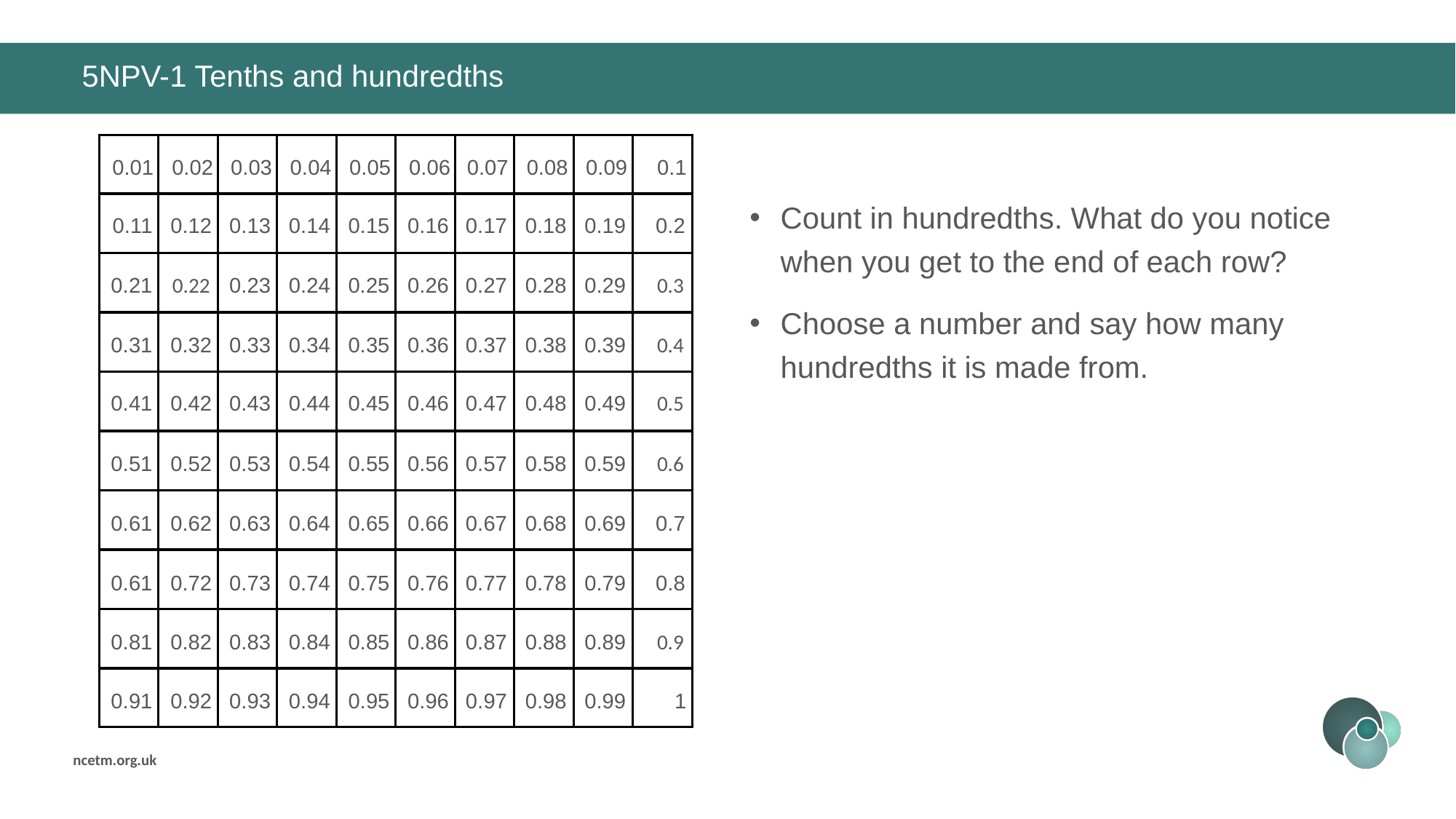

# 5NPV-1 Tenths and hundredths
0.01
0.11
0.21
0.31
0.41
0.51
0.61
0.61
0.81
0.91
0.02
0.12
0.22
0.32
0.42
0.52
0.62
0.72
0.82
0.92
0.03
0.13
0.23
0.33
0.43
0.53
0.63
0.73
0.83
0.93
0.04
0.14
0.24
0.34
0.44
0.54
0.64
0.74
0.84
0.94
0.05
0.15
0.25
0.35
0.45
0.55
0.65
0.75
0.85
0.95
0.06
0.16
0.26
0.36
0.46
0.56
0.66
0.76
0.86
0.96
0.07
0.17
0.27
0.37
0.47
0.57
0.67
0.77
0.87
0.97
0.08
0.18
0.28
0.38
0.48
0.58
0.68
0.78
0.88
0.98
0.09
0.19
0.29
0.39
0.49
0.59
0.69
0.79
0.89
0.99
0.1
0.2
0.3
0.4
0.5
0.6
0.7
0.8
0.9
1
Count in hundredths. What do you notice when you get to the end of each row?
Choose a number and say how many hundredths it is made from.